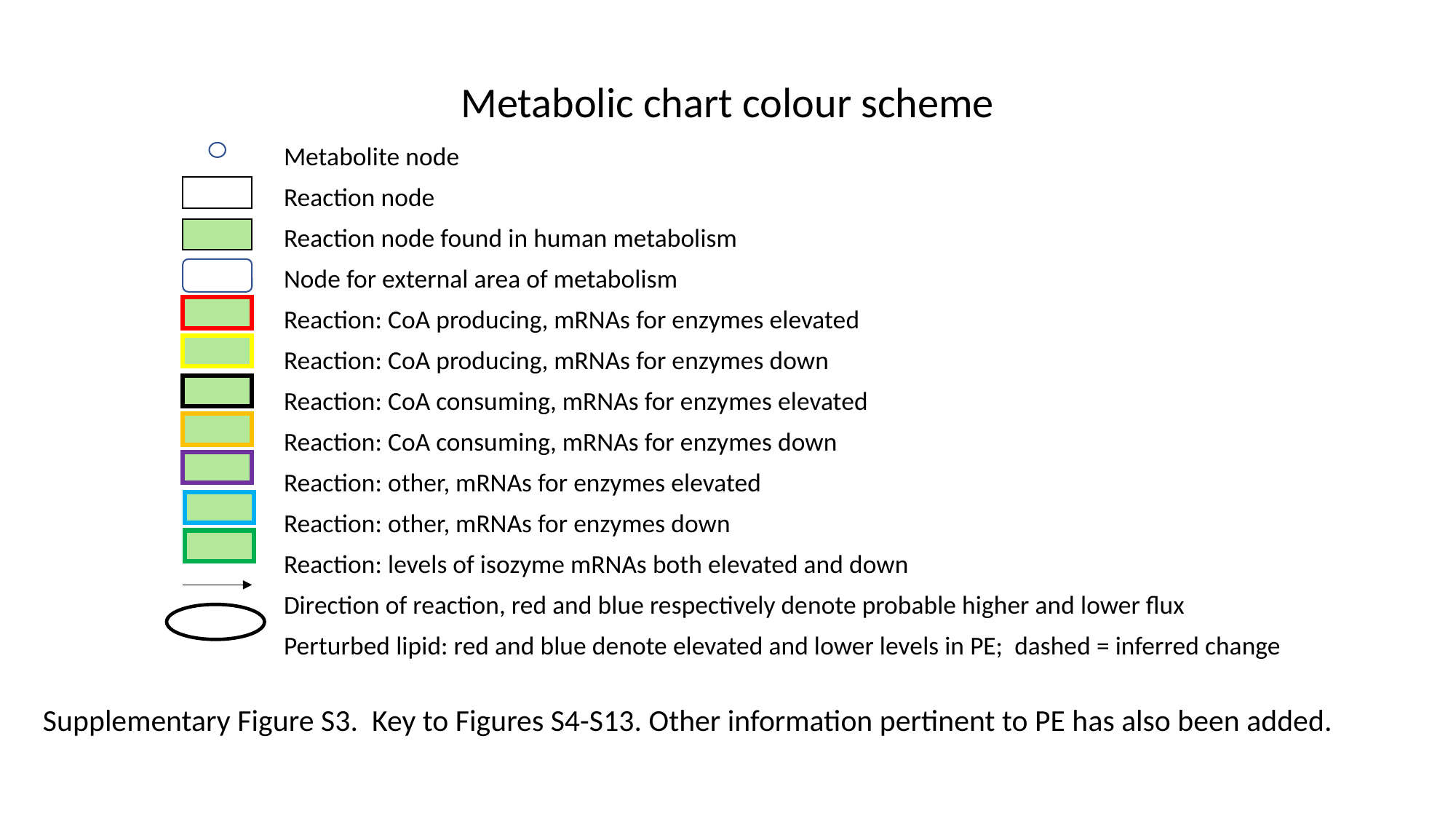

# Metabolic chart colour scheme
Metabolite node
Reaction node
Reaction node found in human metabolism
Node for external area of metabolism
Reaction: CoA producing, mRNAs for enzymes elevated
Reaction: CoA producing, mRNAs for enzymes down
Reaction: CoA consuming, mRNAs for enzymes elevated
Reaction: CoA consuming, mRNAs for enzymes down
Reaction: other, mRNAs for enzymes elevated
Reaction: other, mRNAs for enzymes down
Reaction: levels of isozyme mRNAs both elevated and down
Direction of reaction, red and blue respectively denote probable higher and lower flux
Perturbed lipid: red and blue denote elevated and lower levels in PE;  dashed = inferred change

Supplementary Figure S3.  Key to Figures S4-S13. Other information pertinent to PE has also been added.